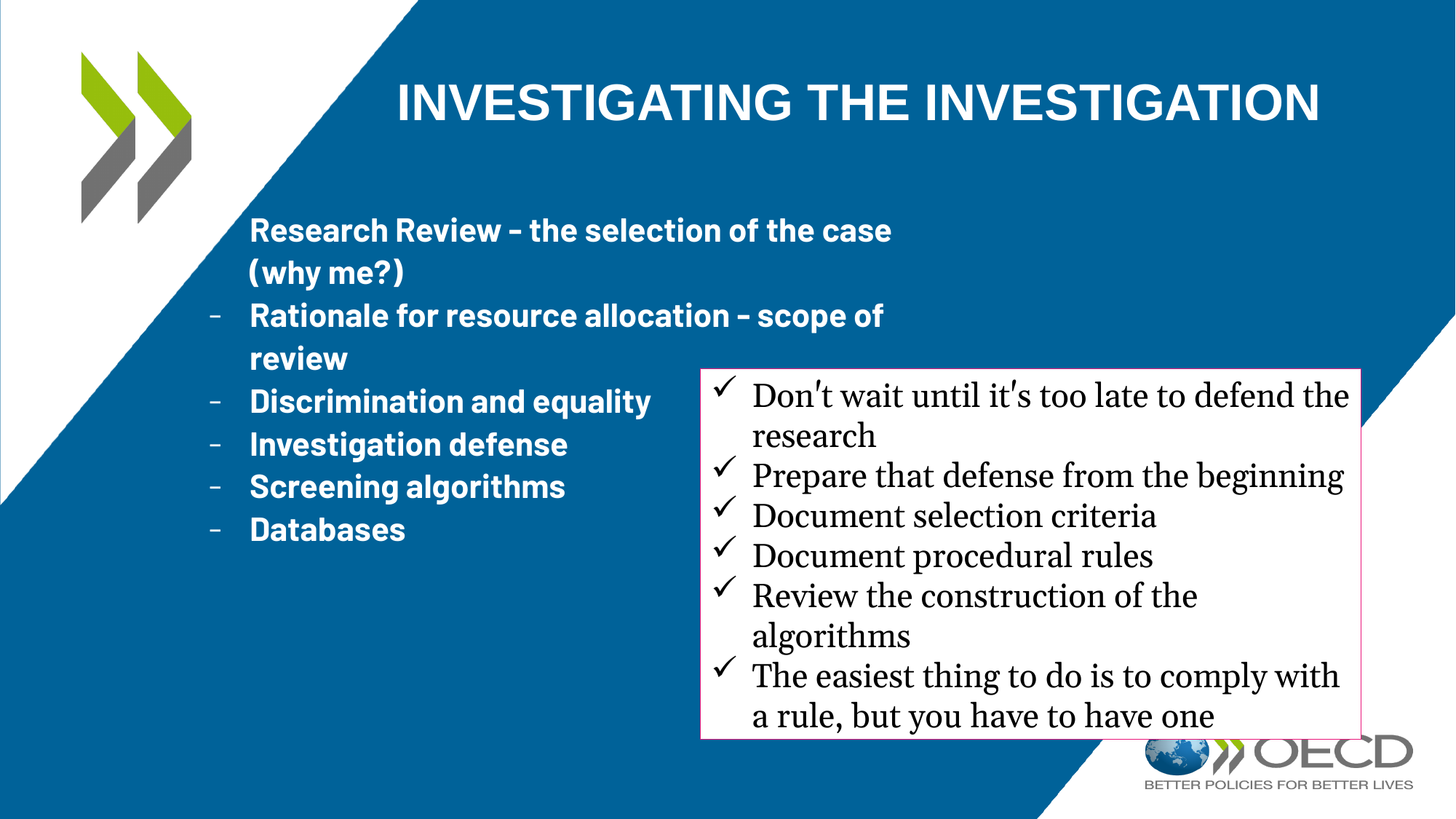

# Investigating THE INVESTIGATION
Research Review - the selection of the case (why me?)
Rationale for resource allocation - scope of review
Discrimination and equality
Investigation defense
Screening algorithms
Databases
Don't wait until it's too late to defend the research
Prepare that defense from the beginning
Document selection criteria
Document procedural rules
Review the construction of the algorithms
The easiest thing to do is to comply with a rule, but you have to have one